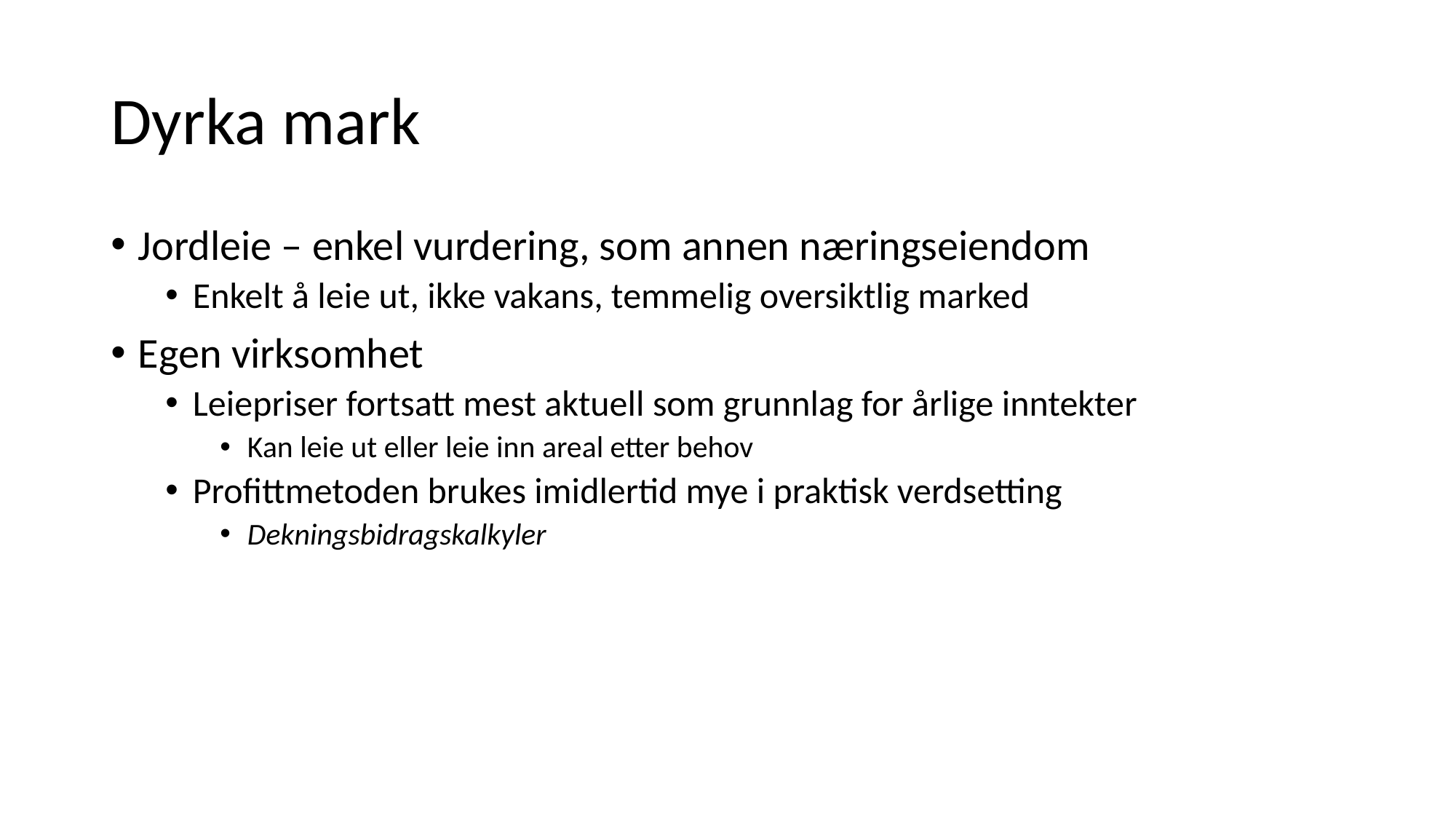

# Dyrka mark
Jordleie – enkel vurdering, som annen næringseiendom
Enkelt å leie ut, ikke vakans, temmelig oversiktlig marked
Egen virksomhet
Leiepriser fortsatt mest aktuell som grunnlag for årlige inntekter
Kan leie ut eller leie inn areal etter behov
Profittmetoden brukes imidlertid mye i praktisk verdsetting
Dekningsbidragskalkyler